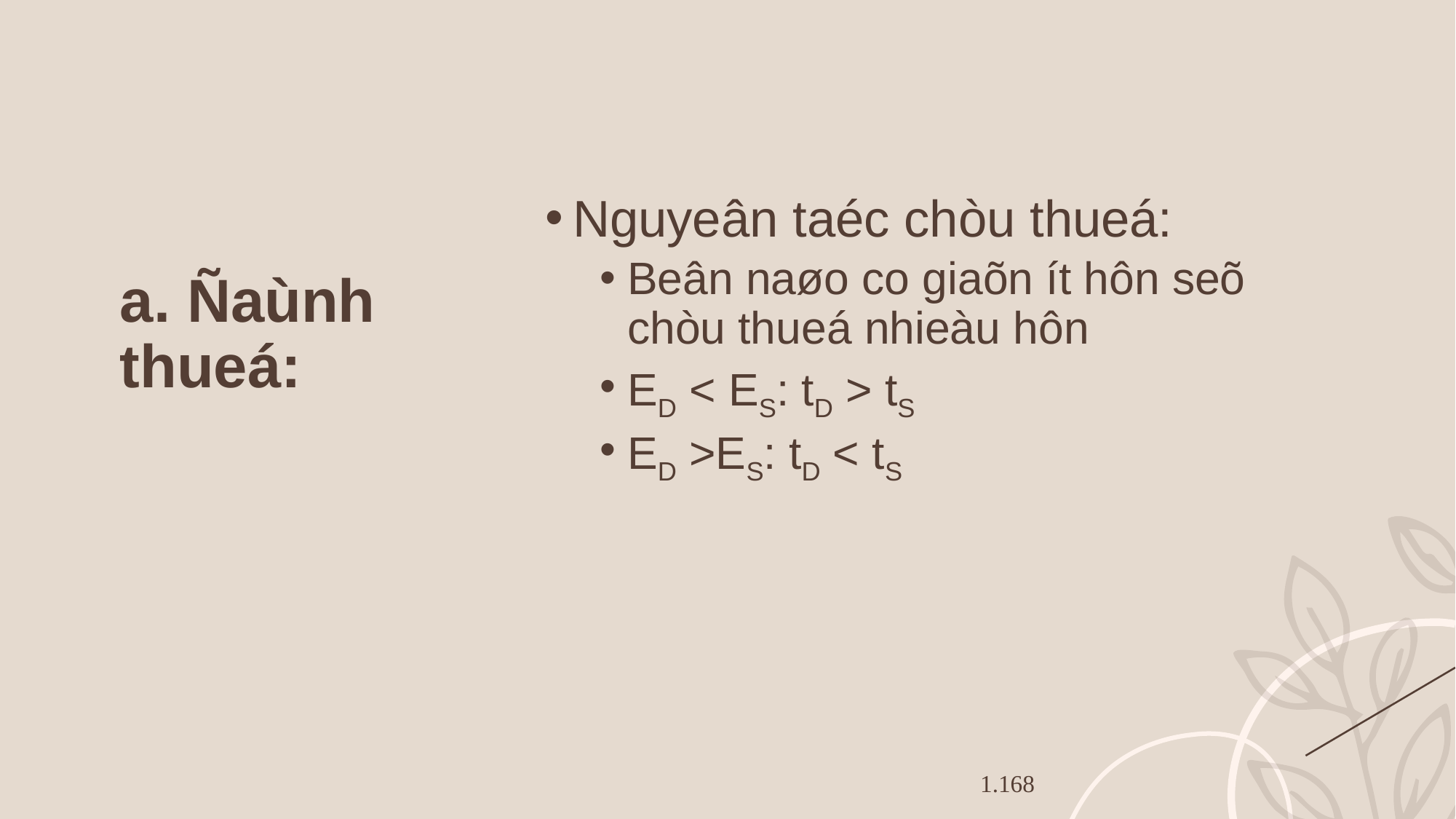

Nguyeân taéc chòu thueá:
Beân naøo co giaõn ít hôn seõ chòu thueá nhieàu hôn
ED < ES: tD > tS
ED >ES: tD < tS
a. Ñaùnh thueá:
1.168